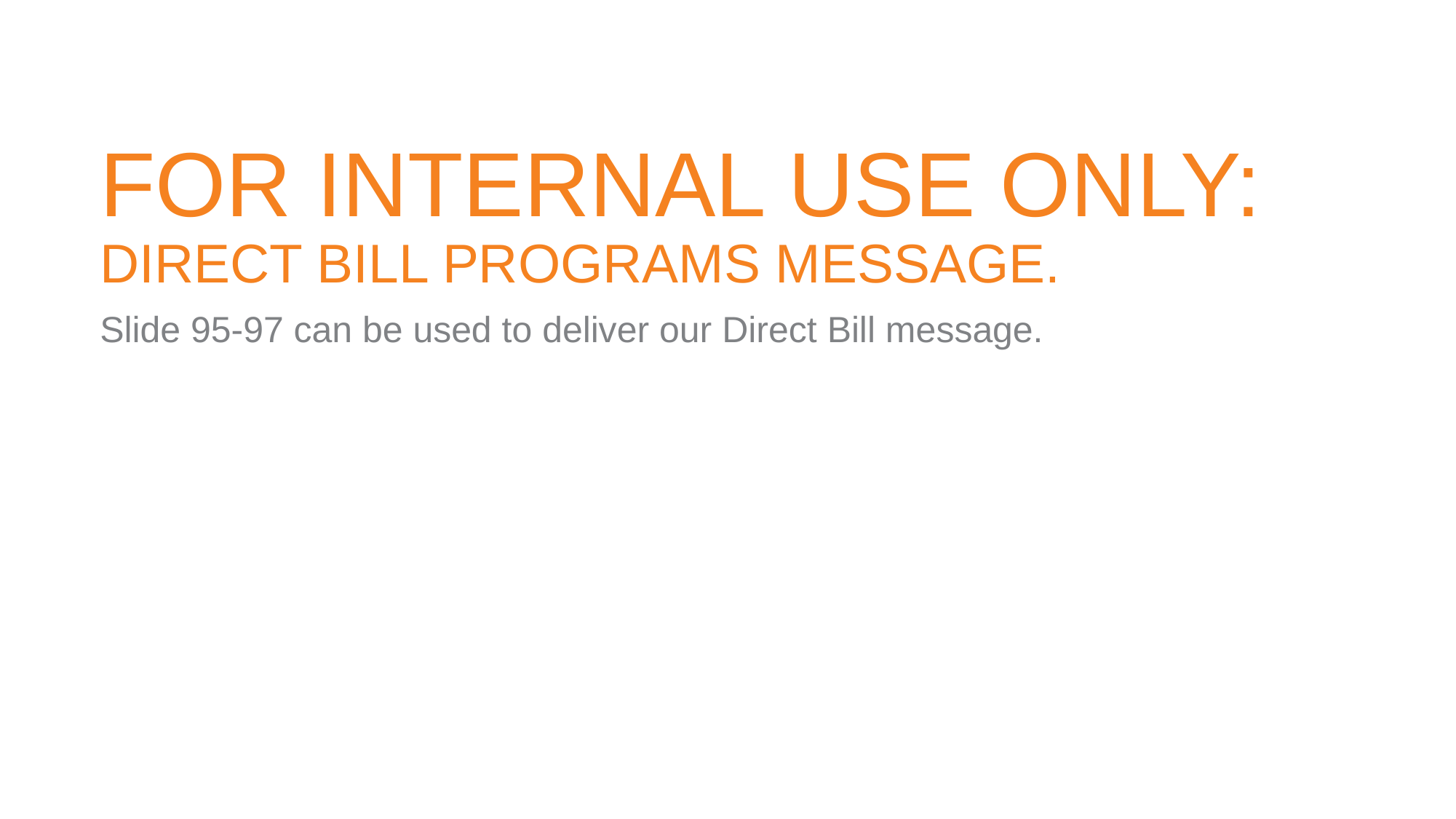

# FOR INTERNAL USE ONLY: DIRECT BILL PROGRAMS MESSAGE.
Slide 95-97 can be used to deliver our Direct Bill message.